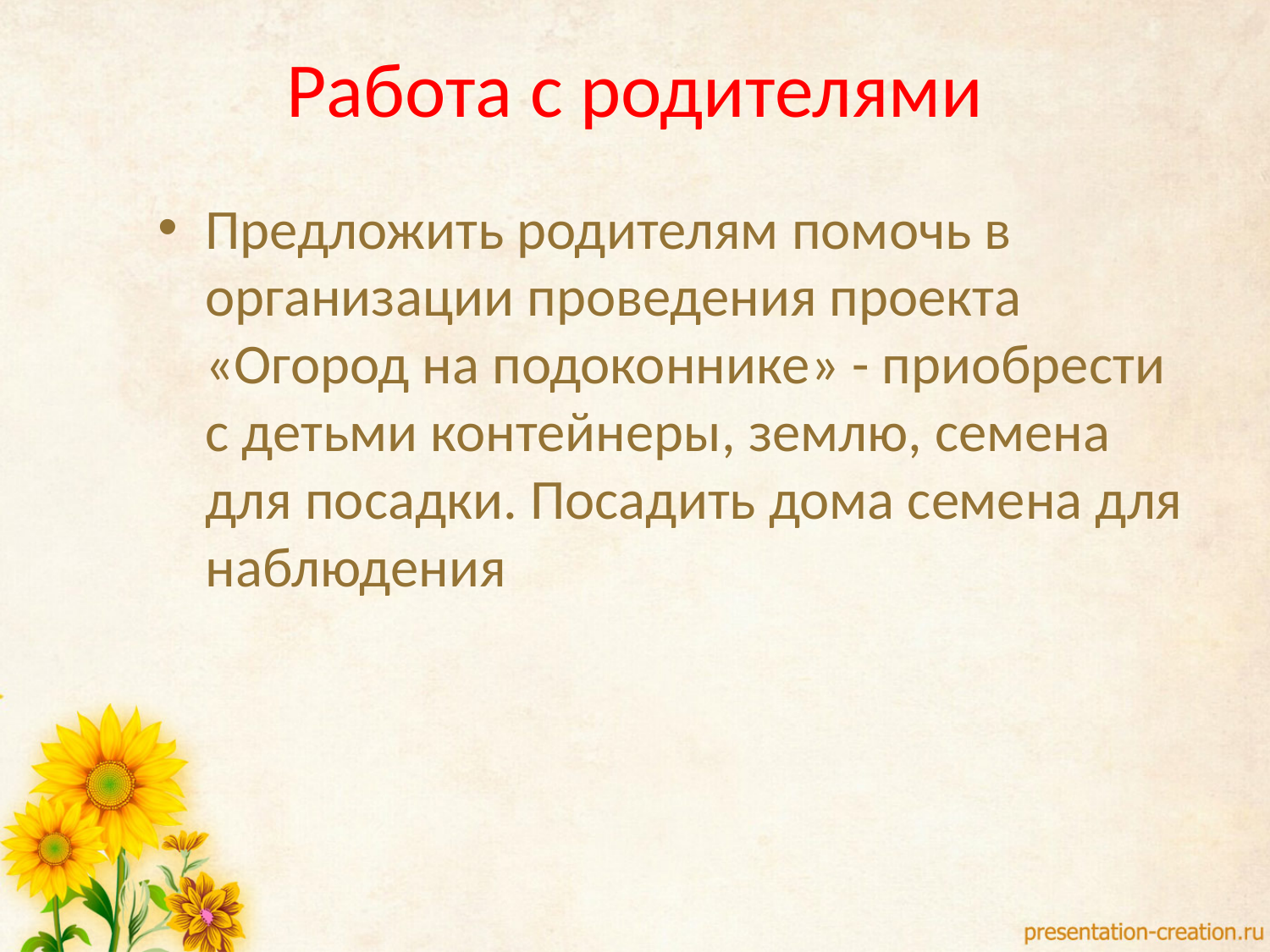

# Работа с родителями
Предложить родителям помочь в организации проведения проекта «Огород на подоконнике» - приобрести с детьми контейнеры, землю, семена для посадки. Посадить дома семена для наблюдения